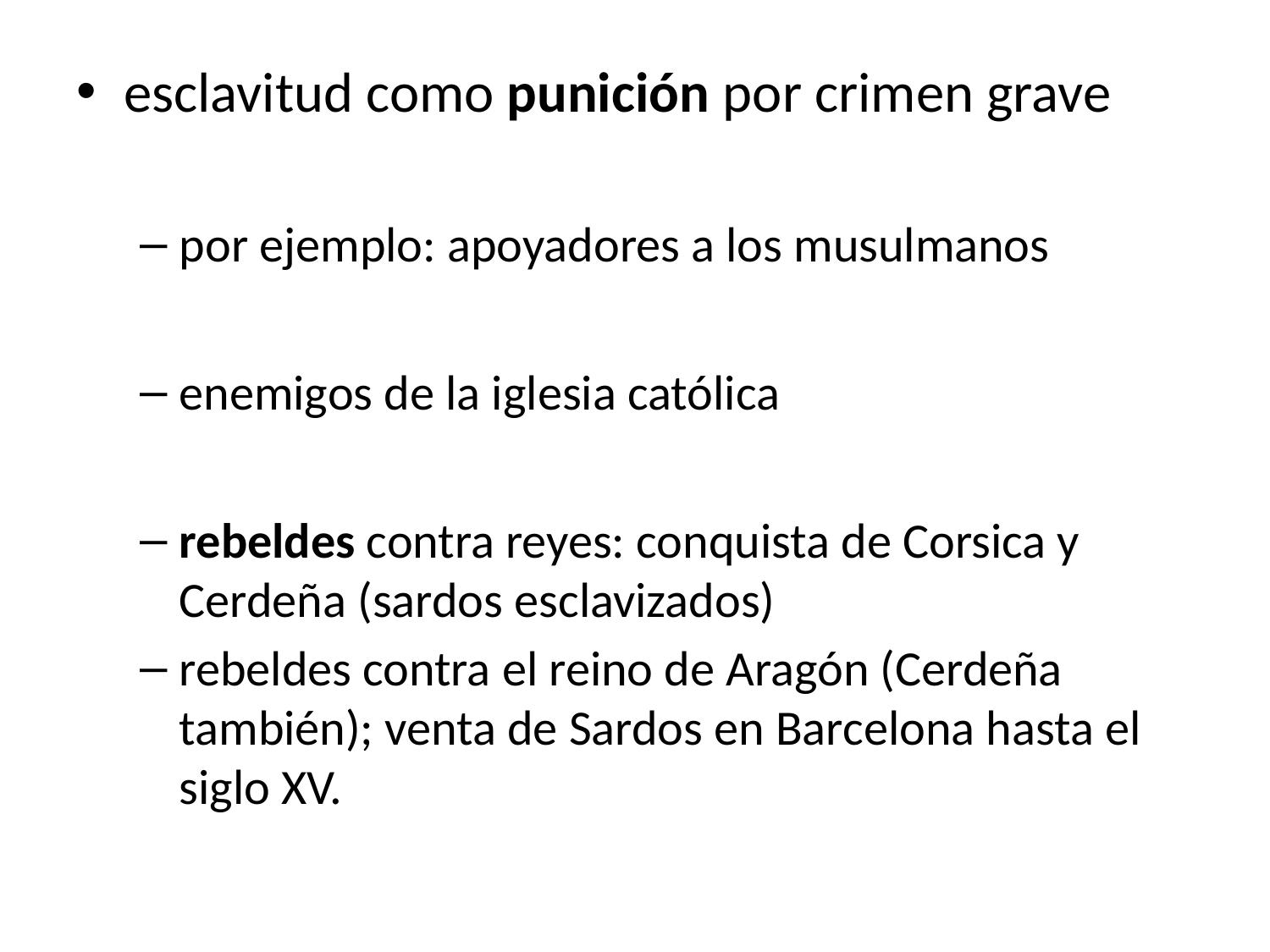

esclavitud como punición por crimen grave

por ejemplo: apoyadores a los musulmanos

enemigos de la iglesia católica

rebeldes contra reyes: conquista de Corsica y Cerdeña (sardos esclavizados)
rebeldes contra el reino de Aragón (Cerdeña también); venta de Sardos en Barcelona hasta el siglo XV.